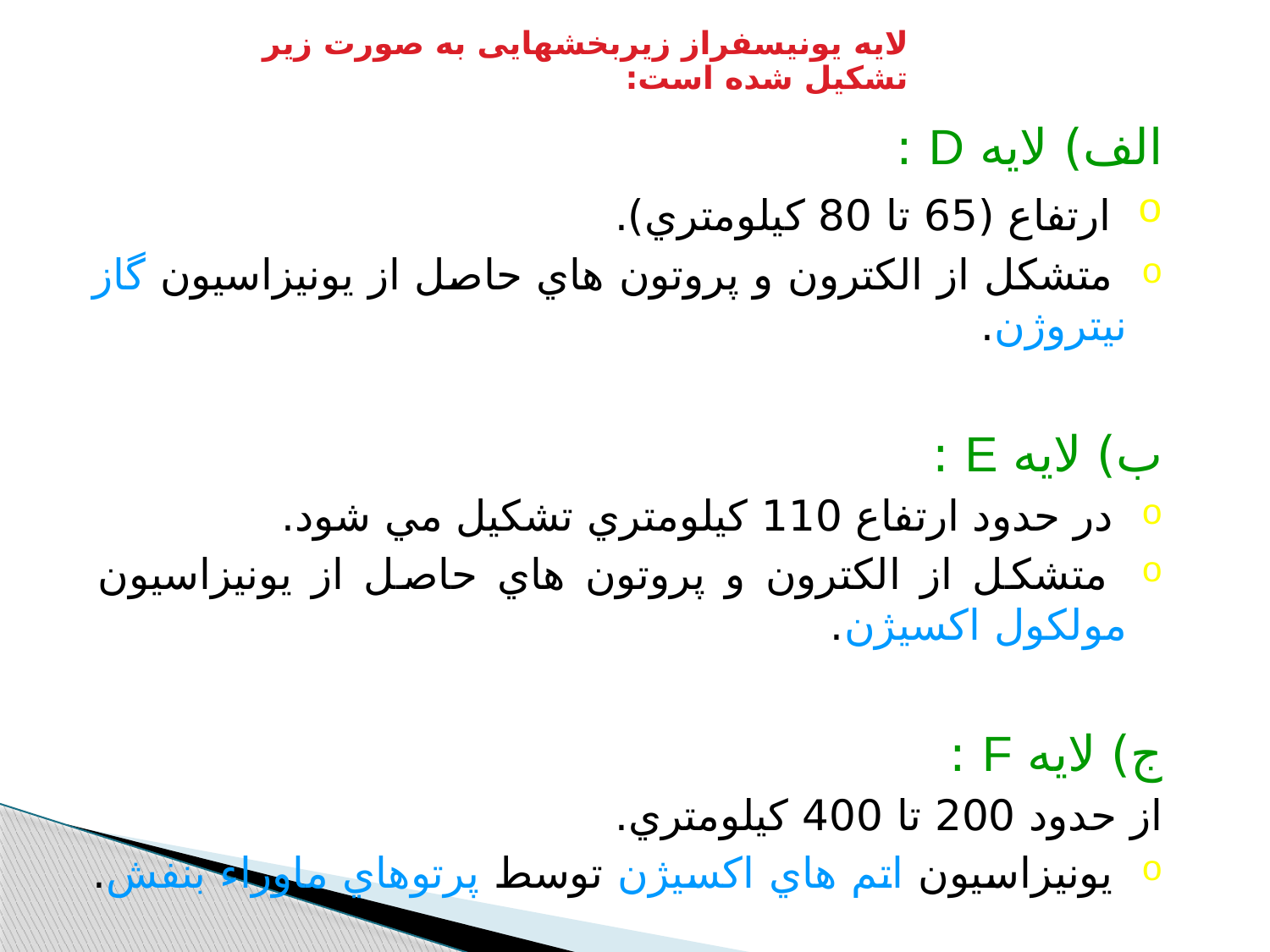

لایه یونیسفراز زیربخشهایی به صورت زیر تشكیل شده است:
الف) لايه D :
 ارتفاع (65 تا 80 کيلومتري).
 متشکل از الکترون و پروتون هاي حاصل از يونيزاسيون گاز نیتروژن.

ب) لايه E :
 در حدود ارتفاع 110 کيلومتري تشکيل مي شود.
 متشکل از الکترون و پروتون هاي حاصل از يونيزاسيون مولکول اکسيژن.

ج) لايه F :
از حدود 200 تا 400 کيلومتري.
 يونيزاسيون اتم هاي اکسيژن توسط پرتوهاي ماوراء بنفش.